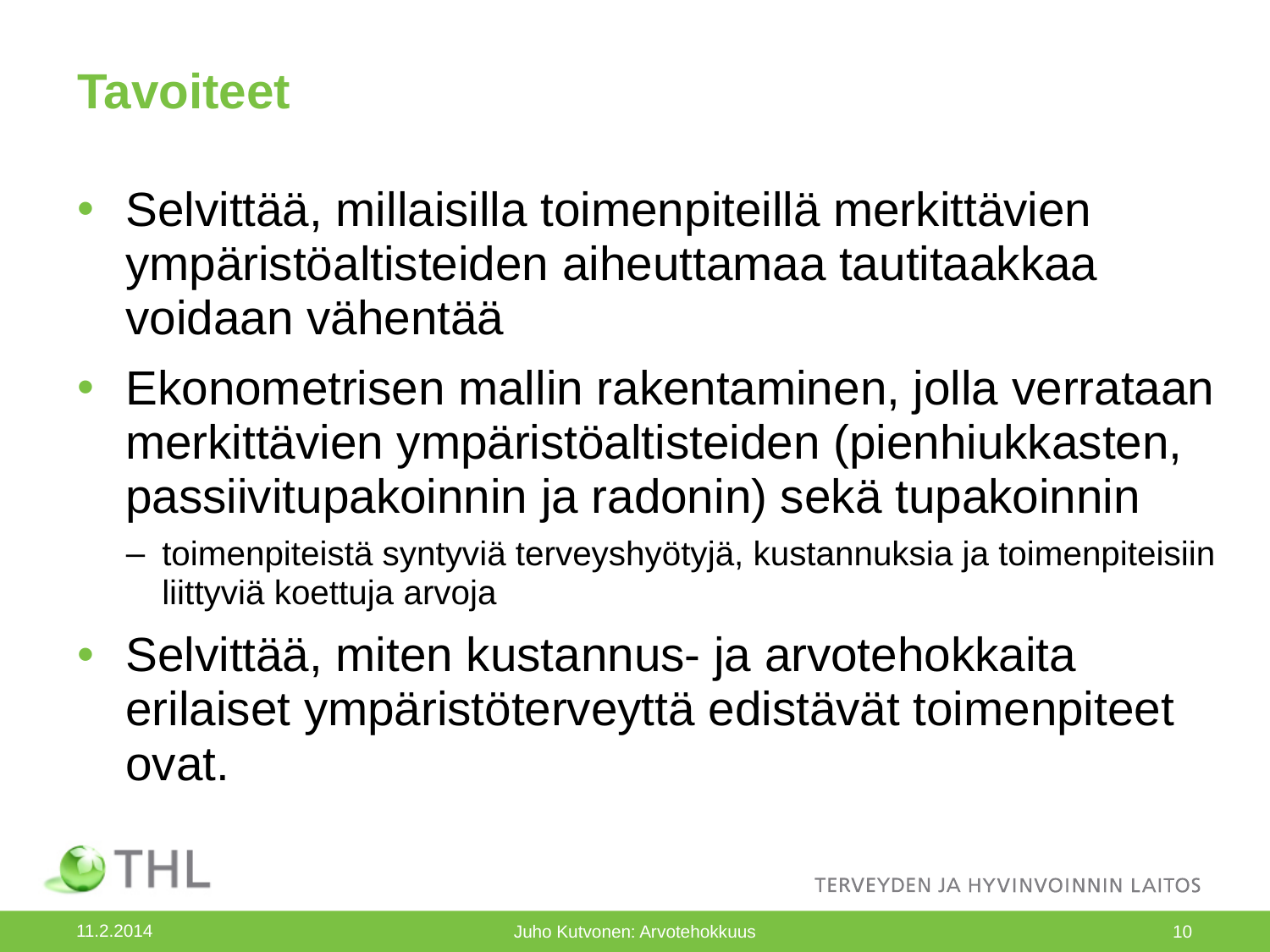

# Tavoiteet
Selvittää, millaisilla toimenpiteillä merkittävien ympäristöaltisteiden aiheuttamaa tautitaakkaa voidaan vähentää
Ekonometrisen mallin rakentaminen, jolla verrataan merkittävien ympäristöaltisteiden (pienhiukkasten, passiivitupakoinnin ja radonin) sekä tupakoinnin
toimenpiteistä syntyviä terveyshyötyjä, kustannuksia ja toimenpiteisiin liittyviä koettuja arvoja
Selvittää, miten kustannus- ja arvotehokkaita erilaiset ympäristöterveyttä edistävät toimenpiteet ovat.

11.2.2014
Juho Kutvonen: Arvotehokkuus
10